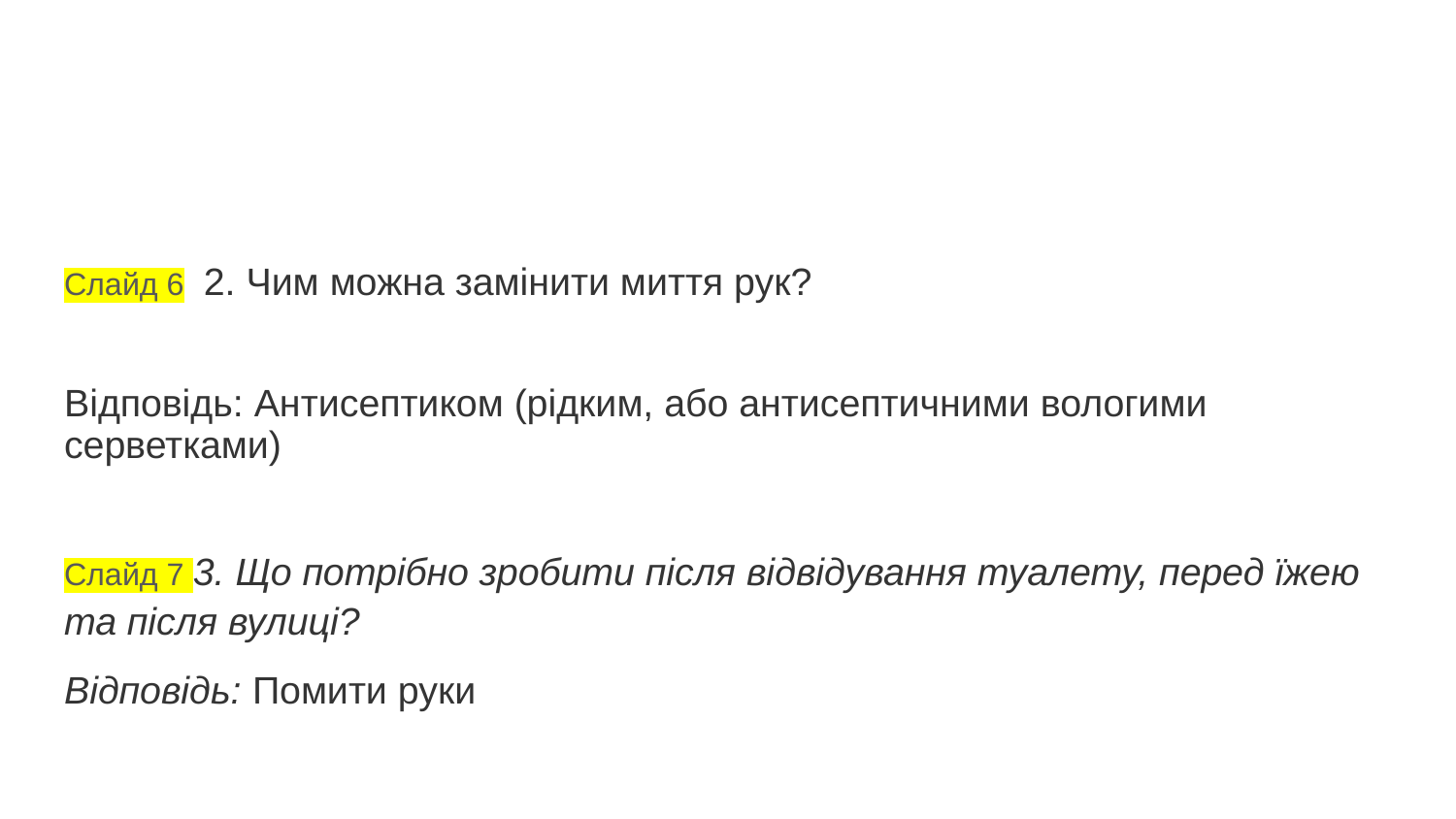

#

Слайд 6  2. Чим можна замінити миття рук?
Відповідь: Антисептиком (рідким, або антисептичними вологими серветками)
Слайд 7 3. Що потрібно зробити після відвідування туалету, перед їжею та після вулиці?
Відповідь: Помити руки